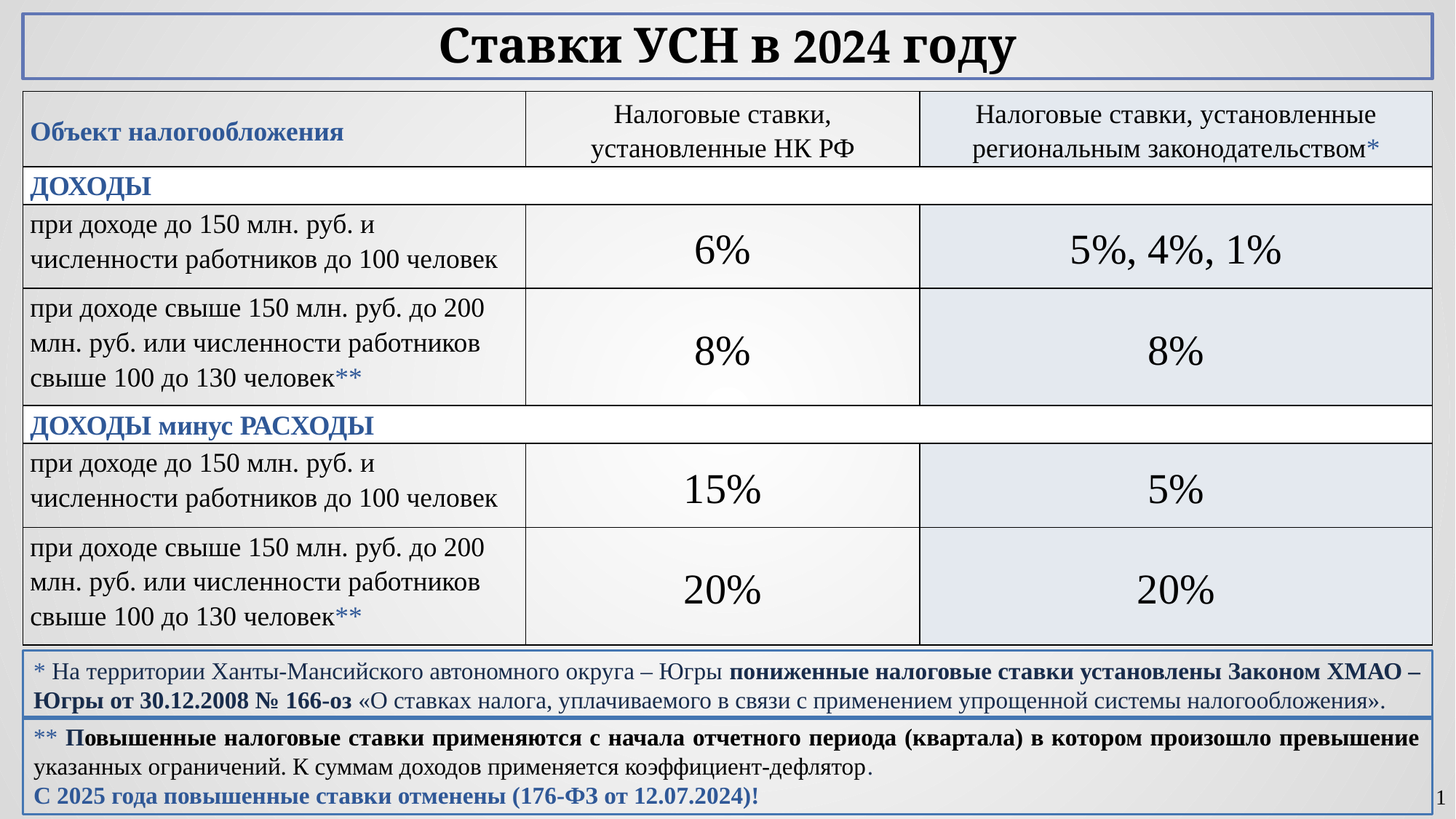

# Ставки УСН в 2024 году
| Объект налогообложения | Налоговые ставки, установленные НК РФ | Налоговые ставки, установленные региональным законодательством\* |
| --- | --- | --- |
| ДОХОДЫ |  |  |
| при доходе до 150 млн. руб. и численности работников до 100 человек | 6% | 5%, 4%, 1% |
| при доходе свыше 150 млн. руб. до 200 млн. руб. или численности работников свыше 100 до 130 человек\*\* | 8% | 8% |
| ДОХОДЫ минус РАСХОДЫ |  |  |
| при доходе до 150 млн. руб. и численности работников до 100 человек | 15% | 5% |
| при доходе свыше 150 млн. руб. до 200 млн. руб. или численности работников свыше 100 до 130 человек\*\* | 20% | 20% |

* На территории Ханты-Мансийского автономного округа – Югры пониженные налоговые ставки установлены Законом ХМАО – Югры от 30.12.2008 № 166-оз «О ставках налога, уплачиваемого в связи с применением упрощенной системы налогообложения».
** Повышенные налоговые ставки применяются с начала отчетного периода (квартала) в котором произошло превышение указанных ограничений. К суммам доходов применяется коэффициент-дефлятор.
С 2025 года повышенные ставки отменены (176-ФЗ от 12.07.2024)!
1